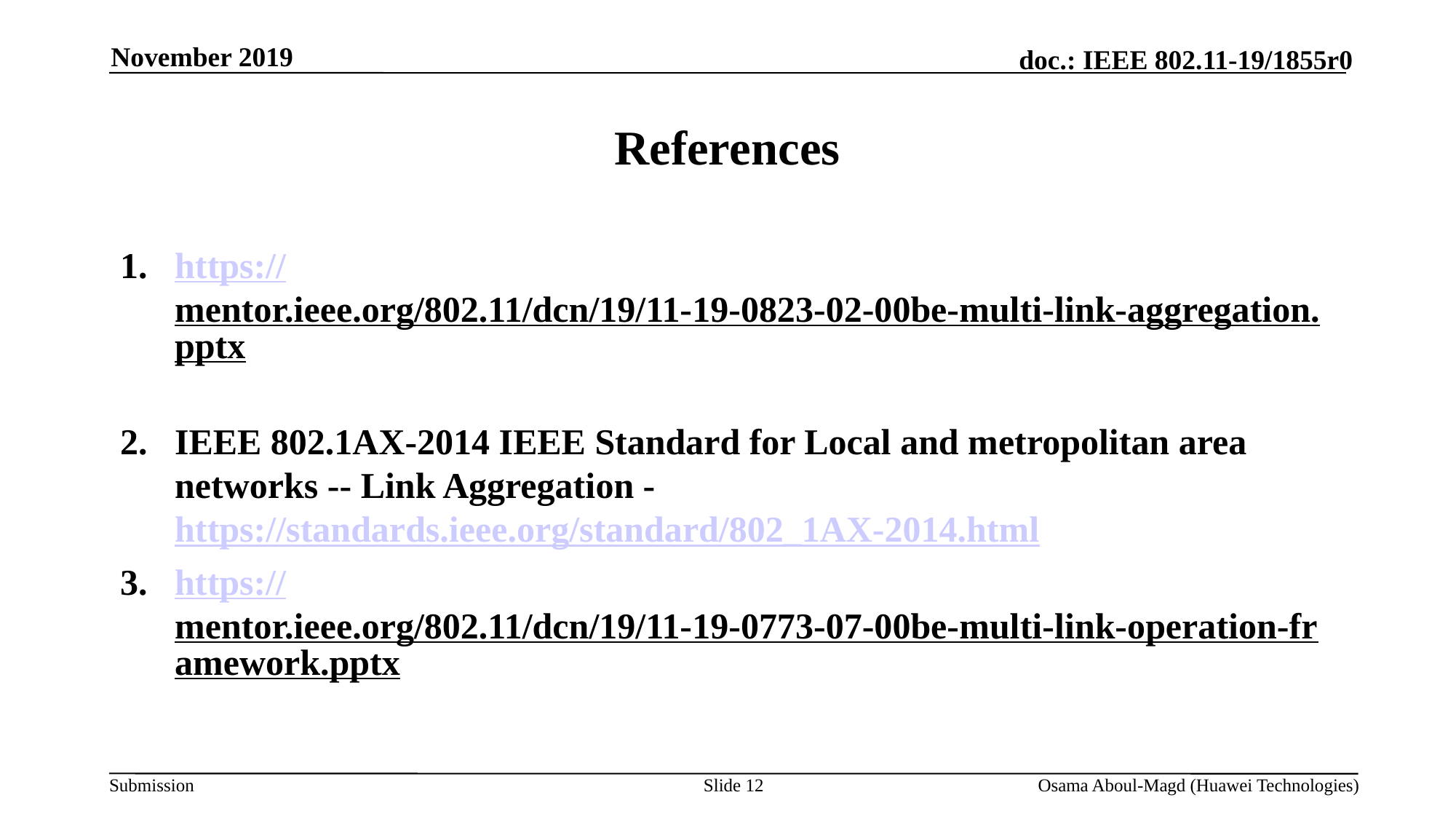

November 2019
# References
https://mentor.ieee.org/802.11/dcn/19/11-19-0823-02-00be-multi-link-aggregation.pptx
IEEE 802.1AX-2014 IEEE Standard for Local and metropolitan area networks -- Link Aggregation - https://standards.ieee.org/standard/802_1AX-2014.html
https://mentor.ieee.org/802.11/dcn/19/11-19-0773-07-00be-multi-link-operation-framework.pptx
Slide 12
Osama Aboul-Magd (Huawei Technologies)